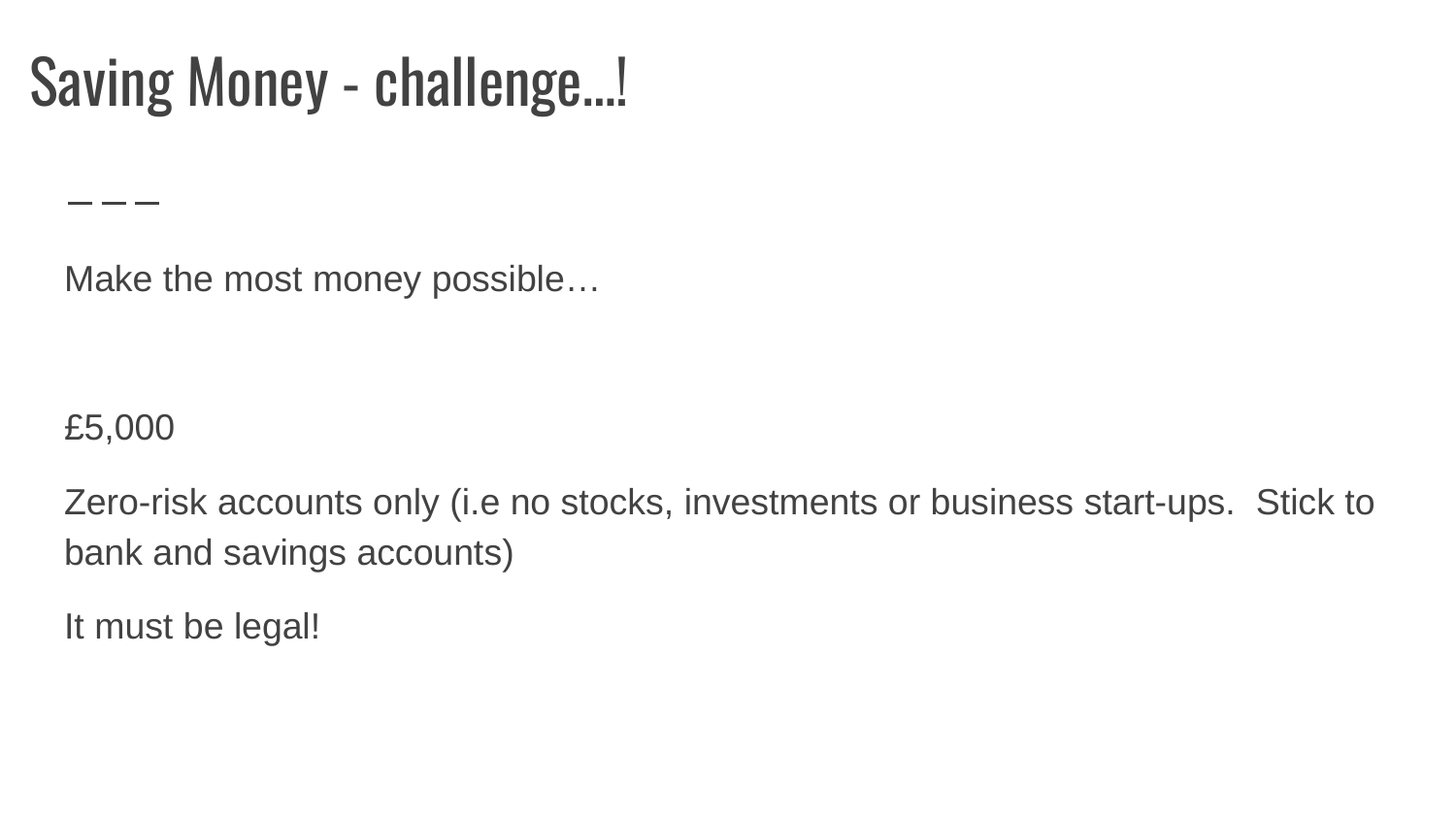

# Saving Money - challenge…!
Make the most money possible…

£5,000
Zero-risk accounts only (i.e no stocks, investments or business start-ups.  Stick to bank and savings accounts)
It must be legal!